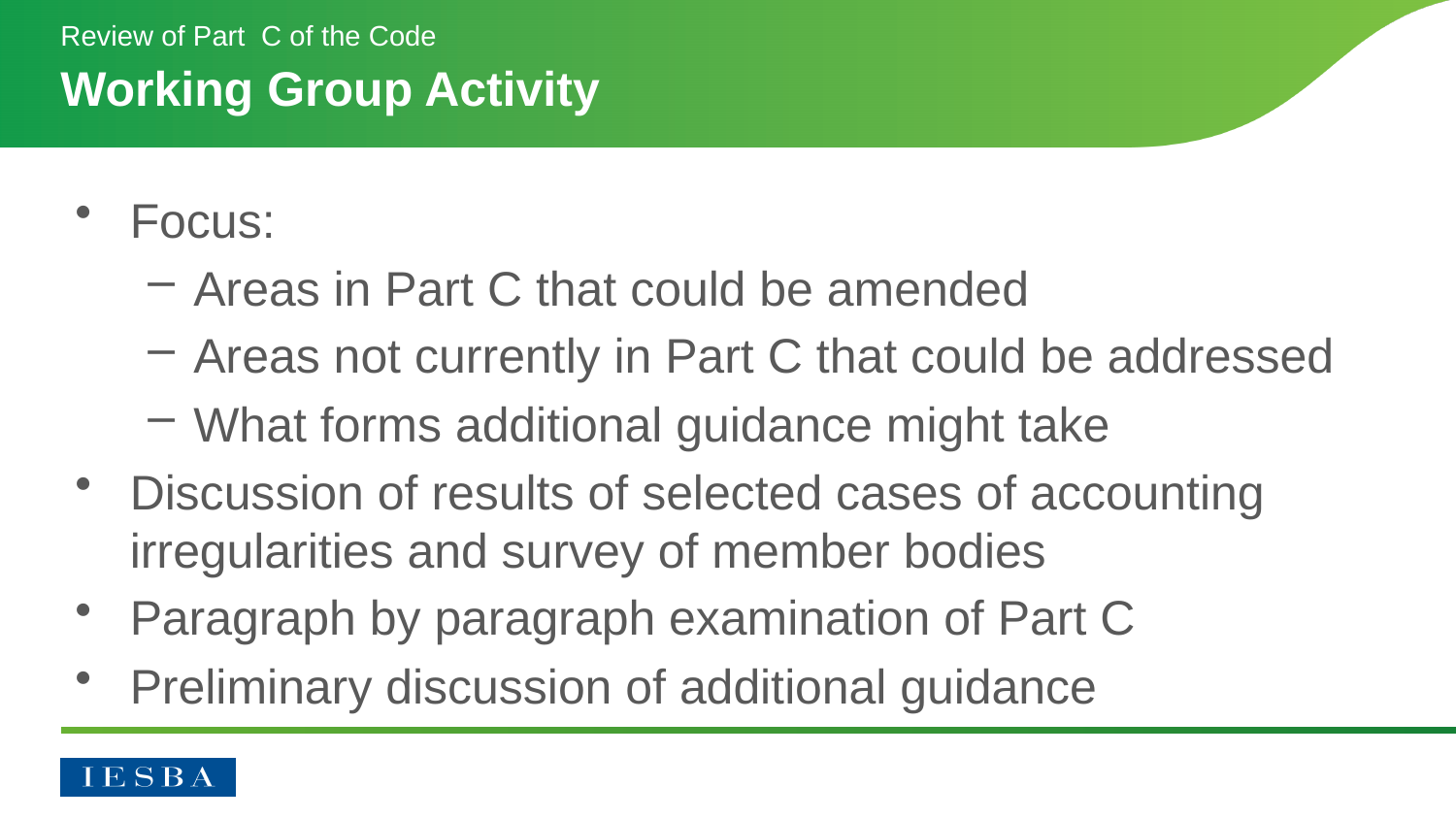

Review of Part  C of the Code
# Working Group Activity
Focus:
Areas in Part C that could be amended
Areas not currently in Part C that could be addressed
What forms additional guidance might take
Discussion of results of selected cases of accounting irregularities and survey of member bodies
Paragraph by paragraph examination of Part C
Preliminary discussion of additional guidance